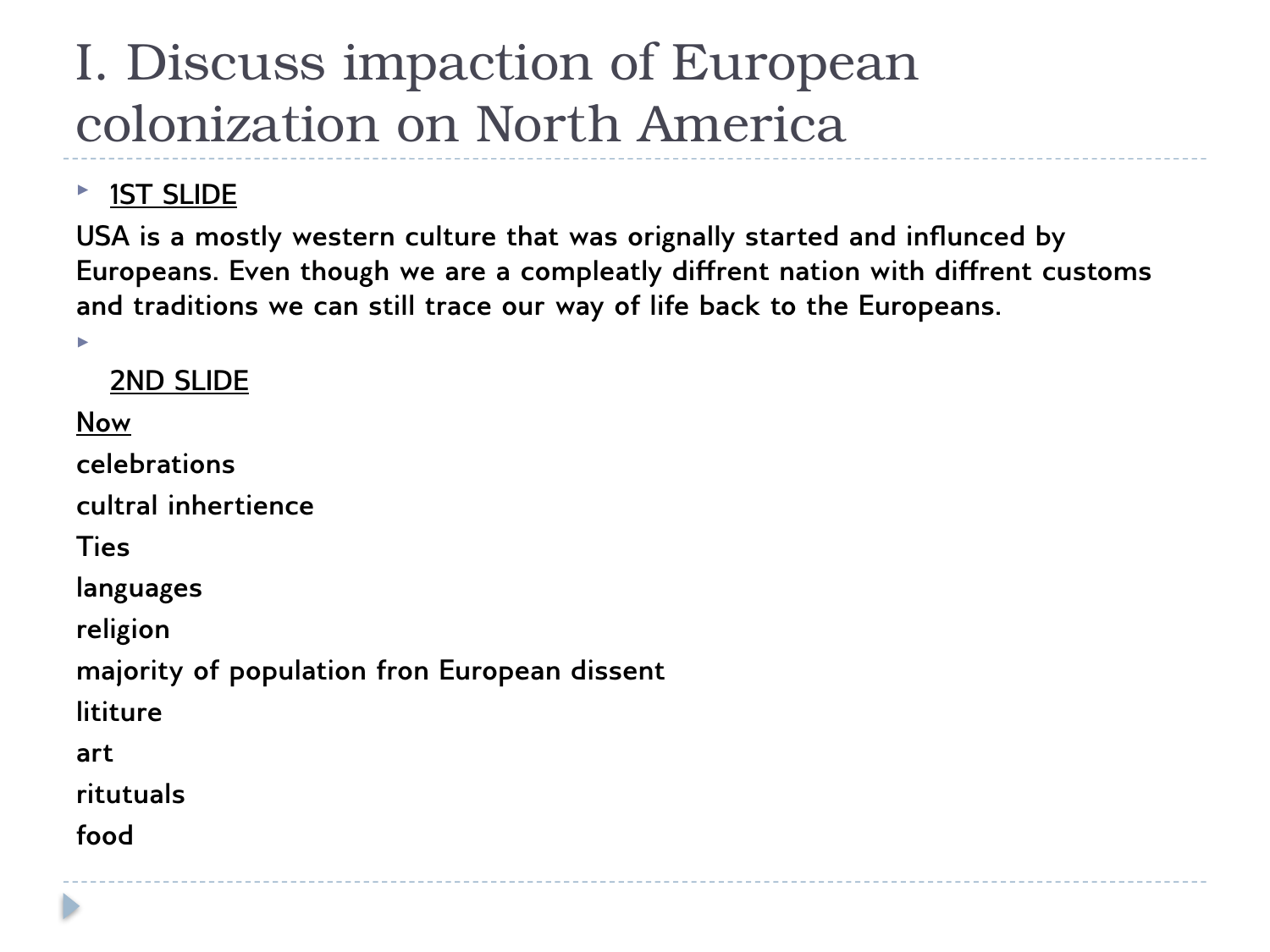

# I. Discuss impaction of European colonization on North America
1ST SLIDE
‍USA is a mostly western culture that was orignally started and influnced by Europeans. Even though we are a compleatly diffrent nation with diffrent customs and traditions we can still trace our way of life back to the Europeans.
‍2ND SLIDE
‍Now
‍celebrations
cultral inhertience
‍Ties
‍languages
‍religion
‍majority of population fron European dissent
‍lititure
‍art
‍ritutuals
‍food